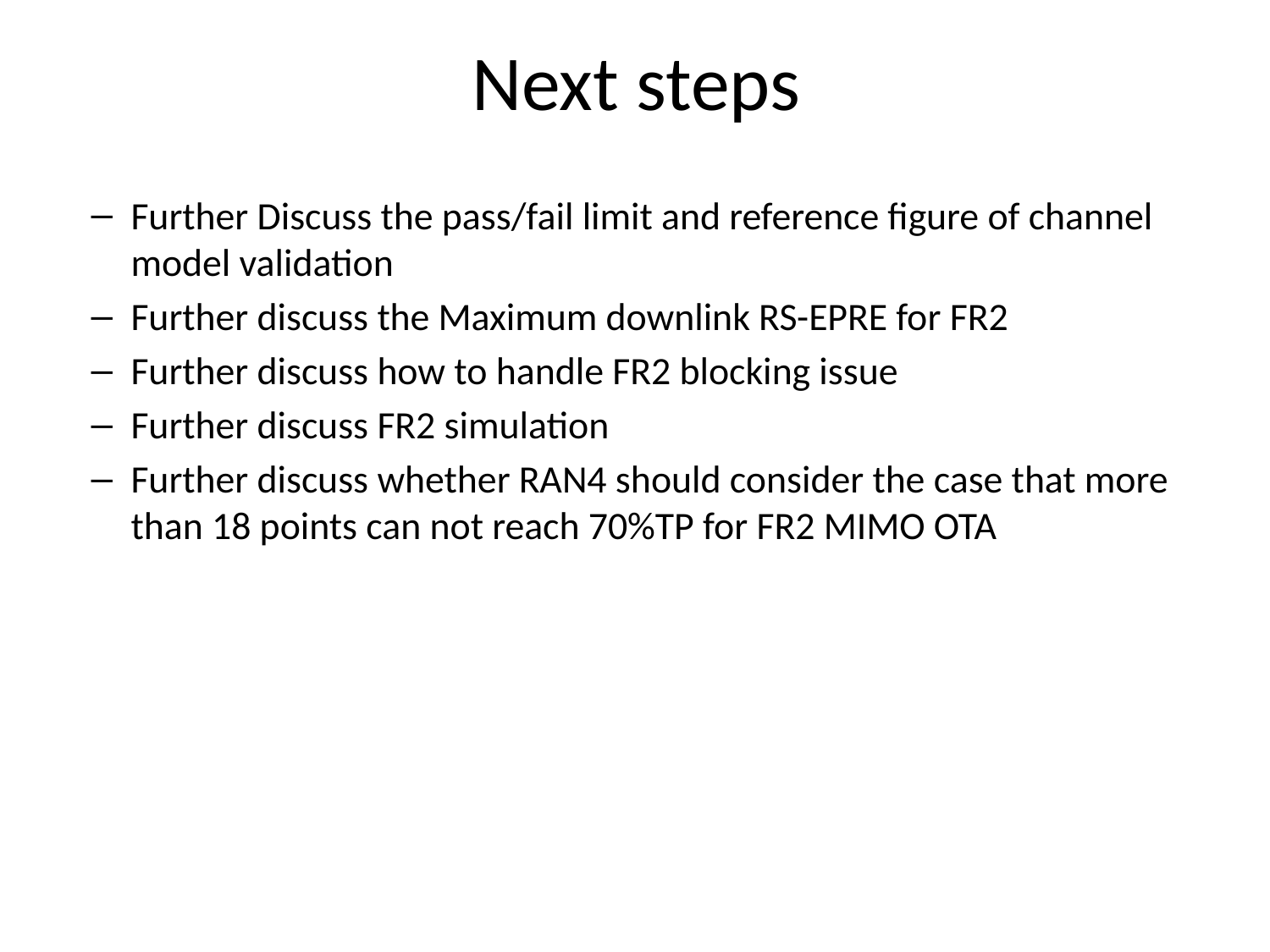

# Next steps

Further Discuss the pass/fail limit and reference figure of channel model validation
Further discuss the Maximum downlink RS-EPRE for FR2
Further discuss how to handle FR2 blocking issue
Further discuss FR2 simulation
Further discuss whether RAN4 should consider the case that more than 18 points can not reach 70%TP for FR2 MIMO OTA